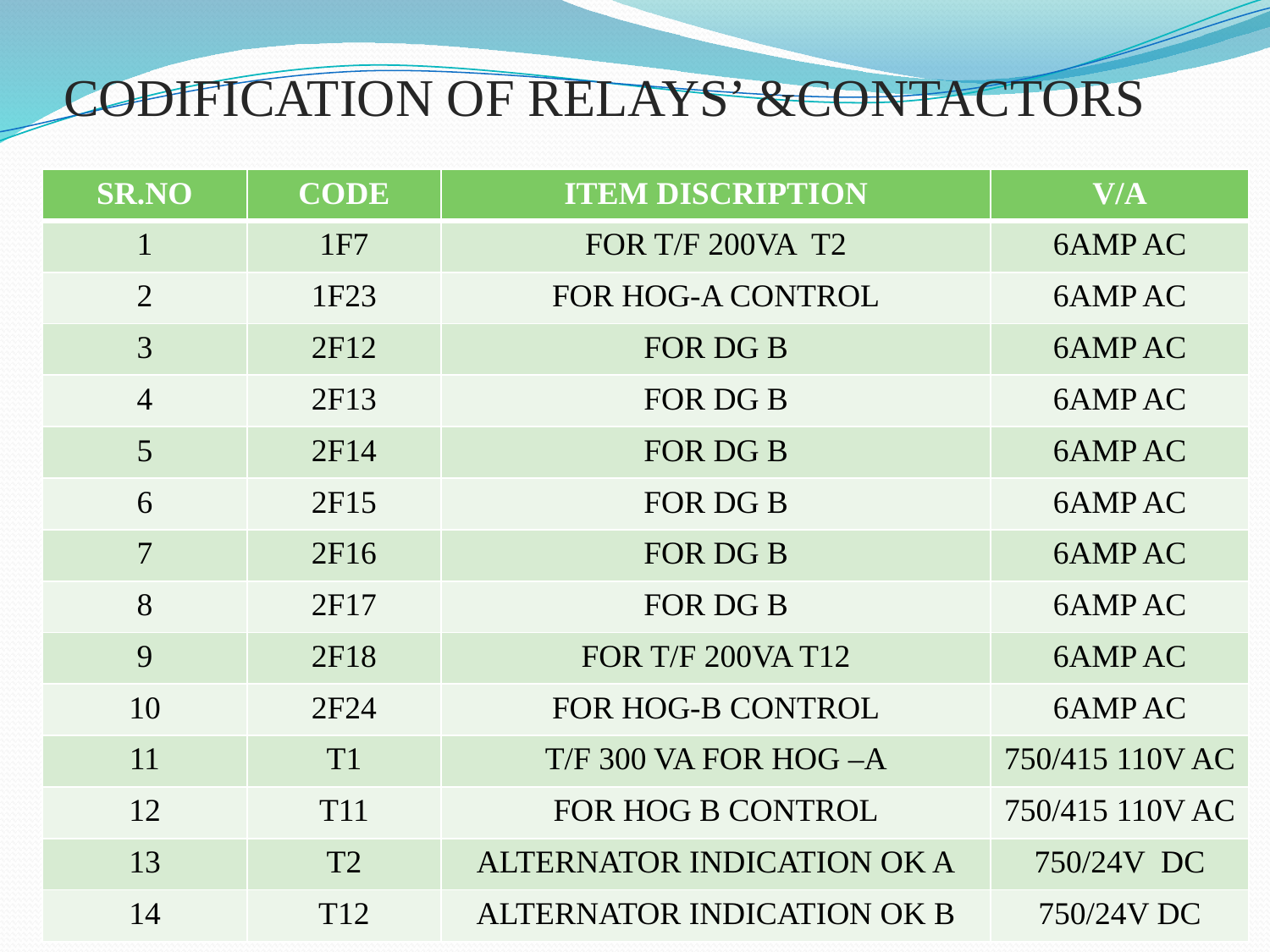

# CODIFICATION OF RELAYS’ &CONTACTORS
| SR.NO | CODE | ITEM DISCRIPTION | V/A |
| --- | --- | --- | --- |
| 1 | 1F7 | FOR T/F 200VA T2 | 6AMP AC |
| 2 | 1F23 | FOR HOG-A CONTROL | 6AMP AC |
| 3 | 2F12 | FOR DG B | 6AMP AC |
| 4 | 2F13 | FOR DG B | 6AMP AC |
| 5 | 2F14 | FOR DG B | 6AMP AC |
| 6 | 2F15 | FOR DG B | 6AMP AC |
| 7 | 2F16 | FOR DG B | 6AMP AC |
| 8 | 2F17 | FOR DG B | 6AMP AC |
| 9 | 2F18 | FOR T/F 200VA T12 | 6AMP AC |
| 10 | 2F24 | FOR HOG-B CONTROL | 6AMP AC |
| 11 | T1 | T/F 300 VA FOR HOG –A | 750/415 110V AC |
| 12 | T11 | FOR HOG B CONTROL | 750/415 110V AC |
| 13 | T2 | ALTERNATOR INDICATION OK A | 750/24V DC |
| 14 | T12 | ALTERNATOR INDICATION OK B | 750/24V DC |